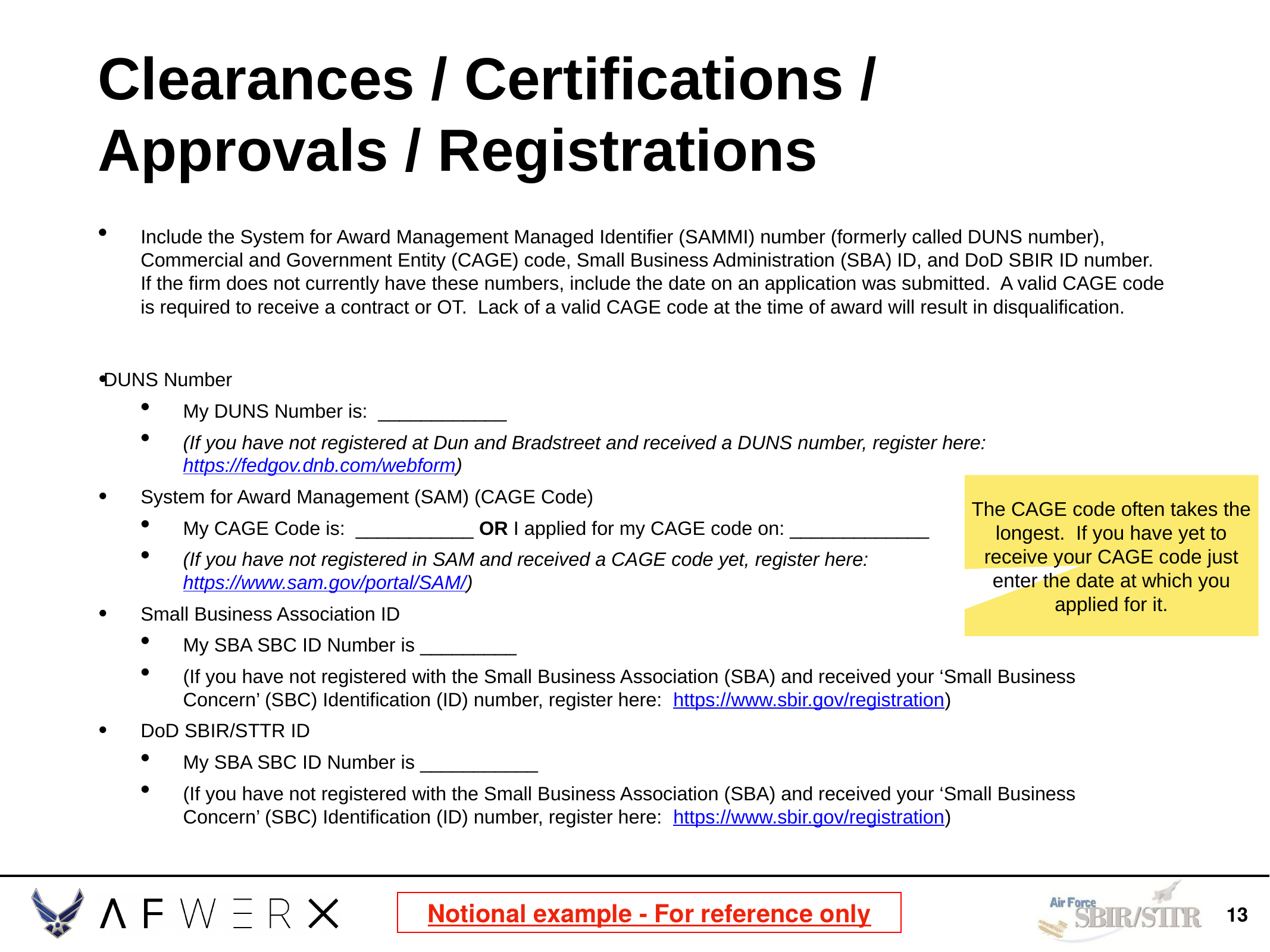

# Clearances / Certifications / Approvals / Registrations
Include the System for Award Management Managed Identifier (SAMMI) number (formerly called DUNS number), Commercial and Government Entity (CAGE) code, Small Business Administration (SBA) ID, and DoD SBIR ID number.  If the firm does not currently have these numbers, include the date on an application was submitted.  A valid CAGE code is required to receive a contract or OT.  Lack of a valid CAGE code at the time of award will result in disqualification.

DUNS Number
My DUNS Number is:  ____________
(If you have not registered at Dun and Bradstreet and received a DUNS number, register here: https://fedgov.dnb.com/webform)
System for Award Management (SAM) (CAGE Code)
My CAGE Code is:  ___________ OR I applied for my CAGE code on: _____________
(If you have not registered in SAM and received a CAGE code yet, register here: https://www.sam.gov/portal/SAM/)
Small Business Association ID
My SBA SBC ID Number is _________
(If you have not registered with the Small Business Association (SBA) and received your ‘Small Business Concern’ (SBC) Identification (ID) number, register here:  https://www.sbir.gov/registration)
DoD SBIR/STTR ID
My SBA SBC ID Number is ___________
(If you have not registered with the Small Business Association (SBA) and received your ‘Small Business Concern’ (SBC) Identification (ID) number, register here:  https://www.sbir.gov/registration)

The CAGE code often takes the longest.  If you have yet to receive your CAGE code just enter the date at which you applied for it.